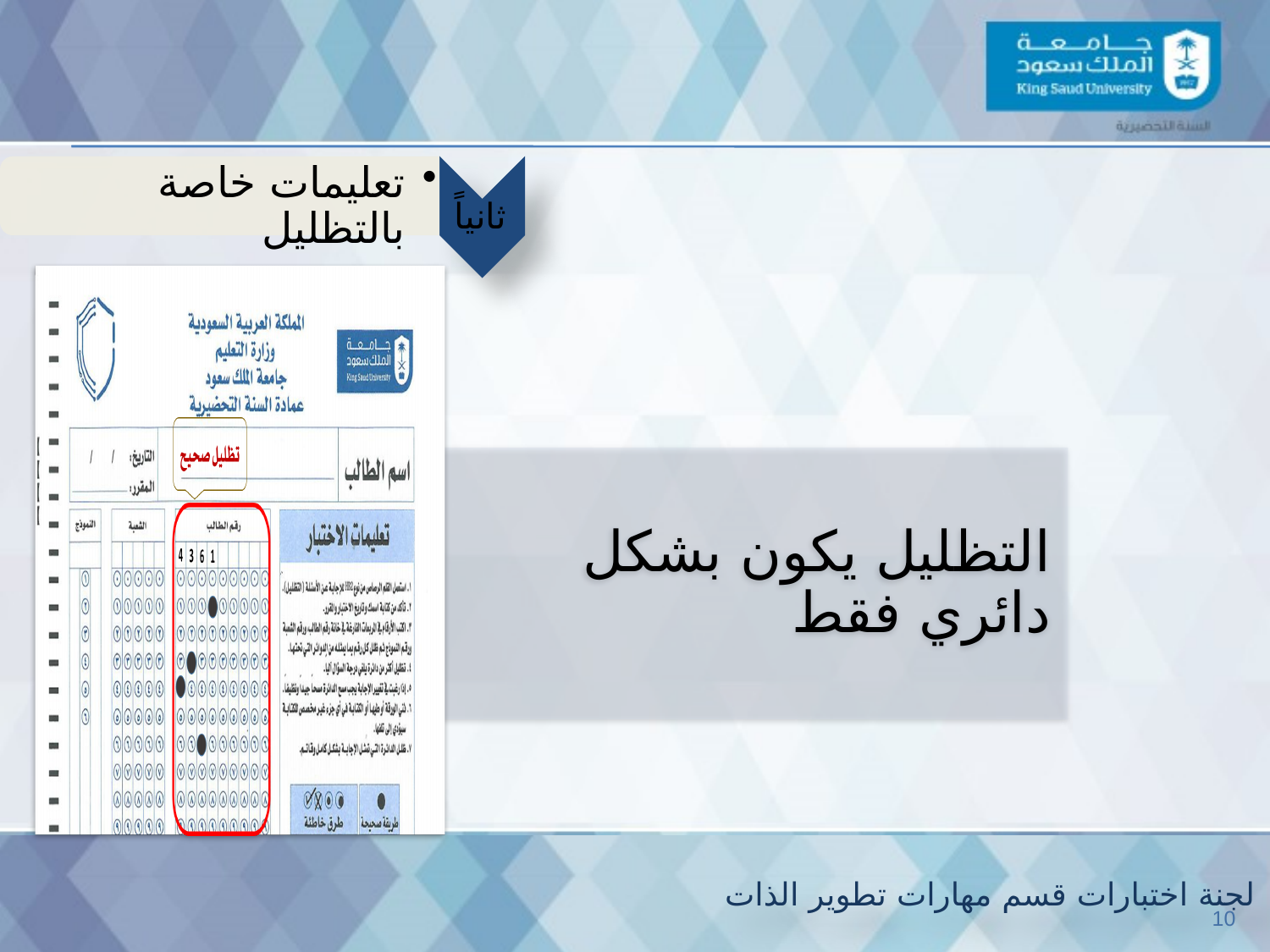

ثانياً
تعليمات خاصة بالتظليل
التظليل يكون بشكل دائري فقط
10